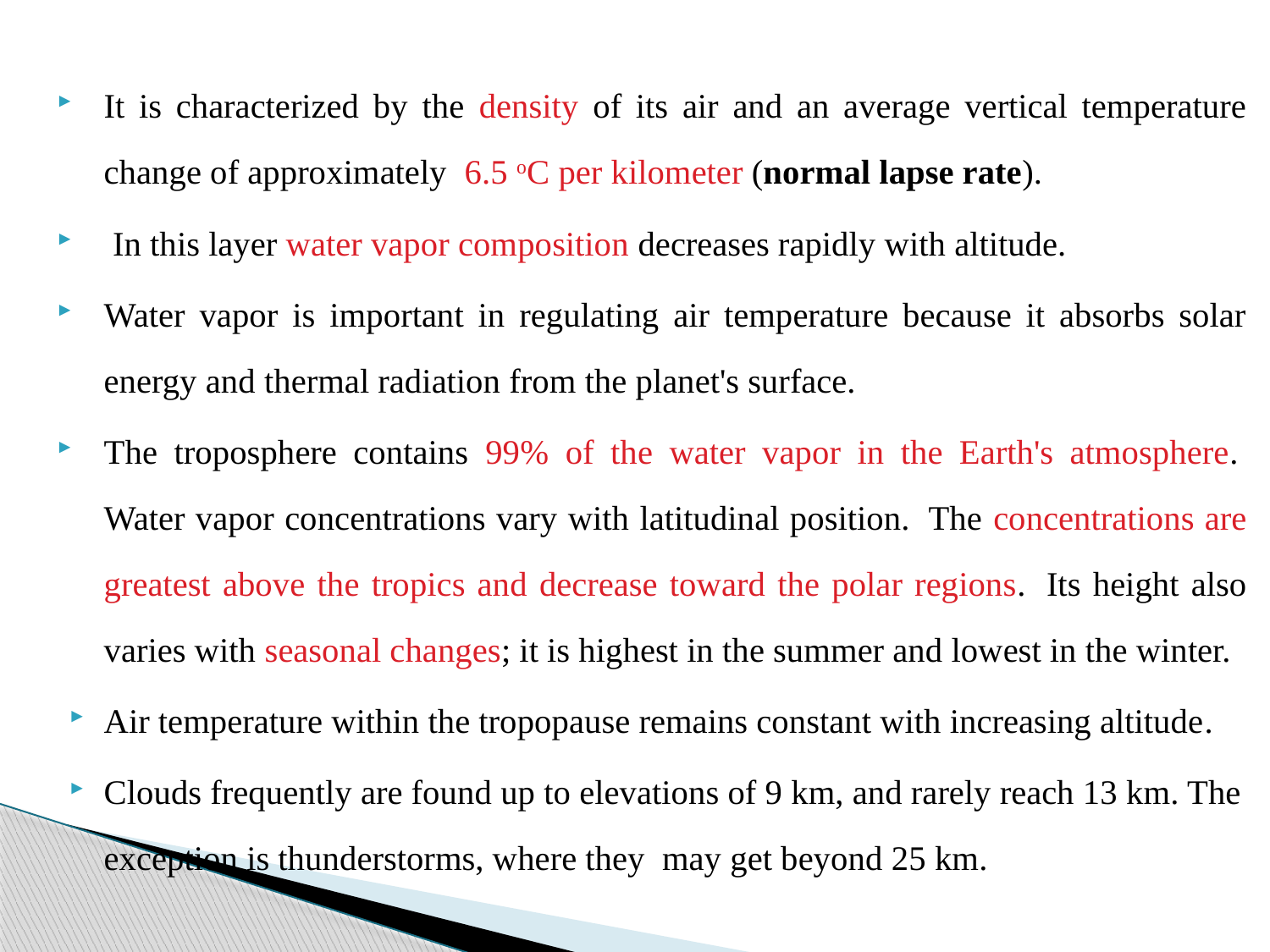

It is characterized by the density of its air and an average vertical temperature change of approximately  6.5 oC per kilometer (normal lapse rate).
 In this layer water vapor composition decreases rapidly with altitude.
Water vapor is important in regulating air temperature because it absorbs solar energy and thermal radiation from the planet's surface.
The troposphere contains 99% of the water vapor in the Earth's atmosphere.  Water vapor concentrations vary with latitudinal position.  The concentrations are greatest above the tropics and decrease toward the polar regions.  Its height also varies with seasonal changes; it is highest in the summer and lowest in the winter.
Air temperature within the tropopause remains constant with increasing altitude.
Clouds frequently are found up to elevations of 9 km, and rarely reach 13 km. The exception is thunderstorms, where they  may get beyond 25 km.